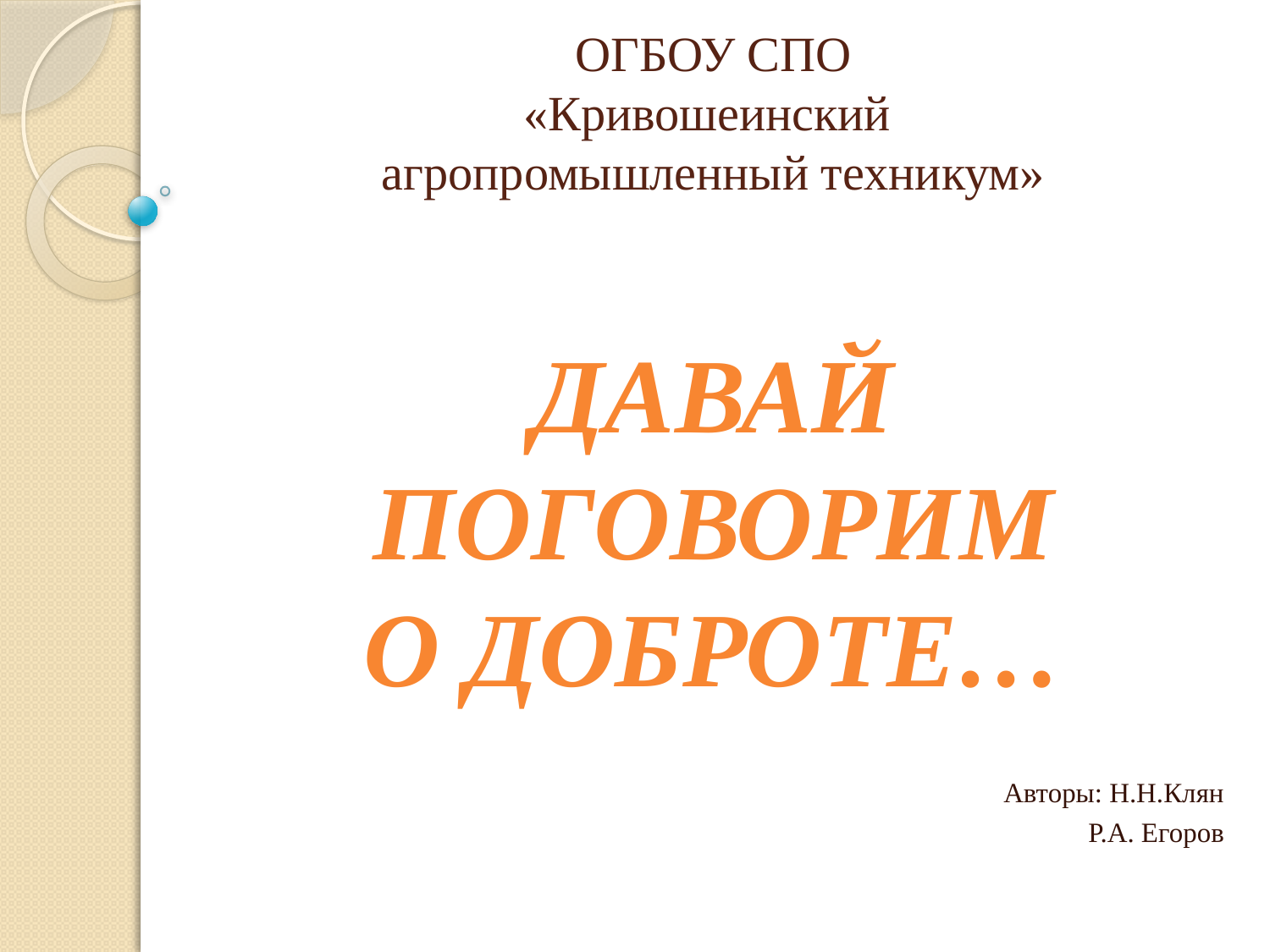

# ОГБОУ СПО «Кривошеинский агропромышленный техникум» ДАВАЙ ПОГОВОРИМ О ДОБРОТЕ…

 Авторы: Н.Н.Клян
           Р.А. Егоров